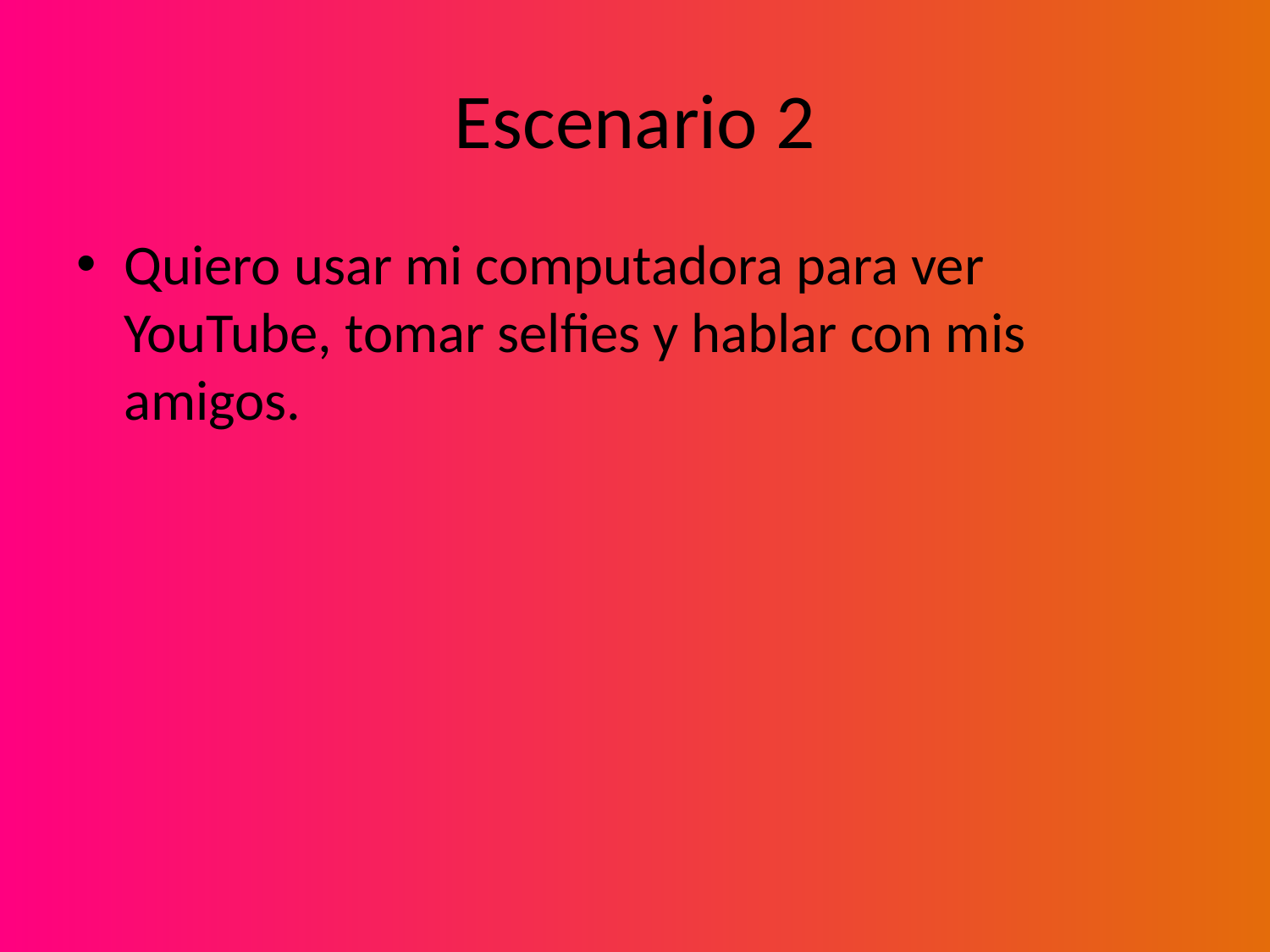

# Escenario 2
Quiero usar mi computadora para ver YouTube, tomar selfies y hablar con mis amigos.